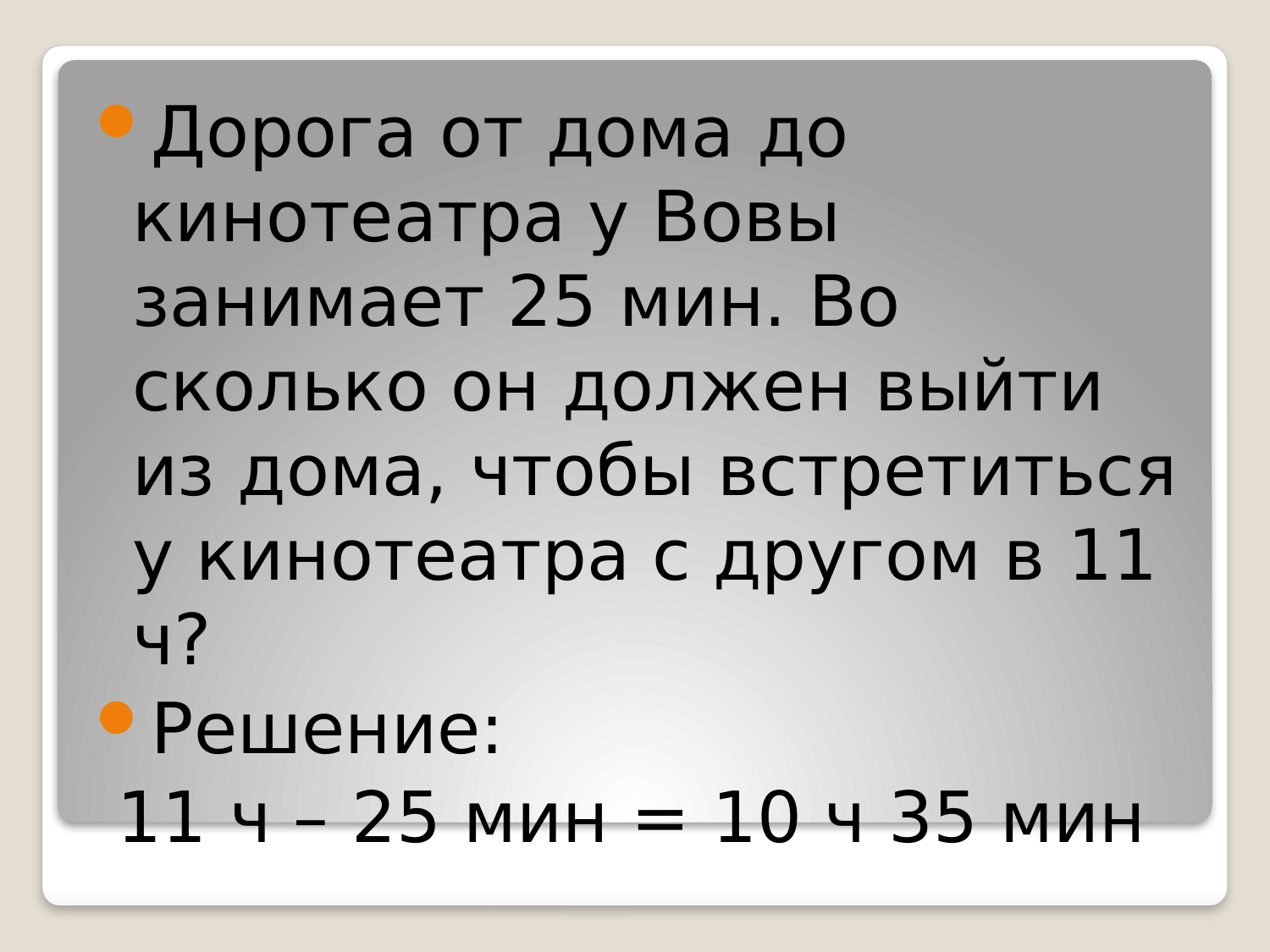

Дорога от дома до кинотеатра у Вовы занимает 25 мин. Во сколько он должен выйти из дома, чтобы встретиться у кинотеатра с другом в 11 ч?
Решение:
 11 ч – 25 мин = 10 ч 35 мин
#